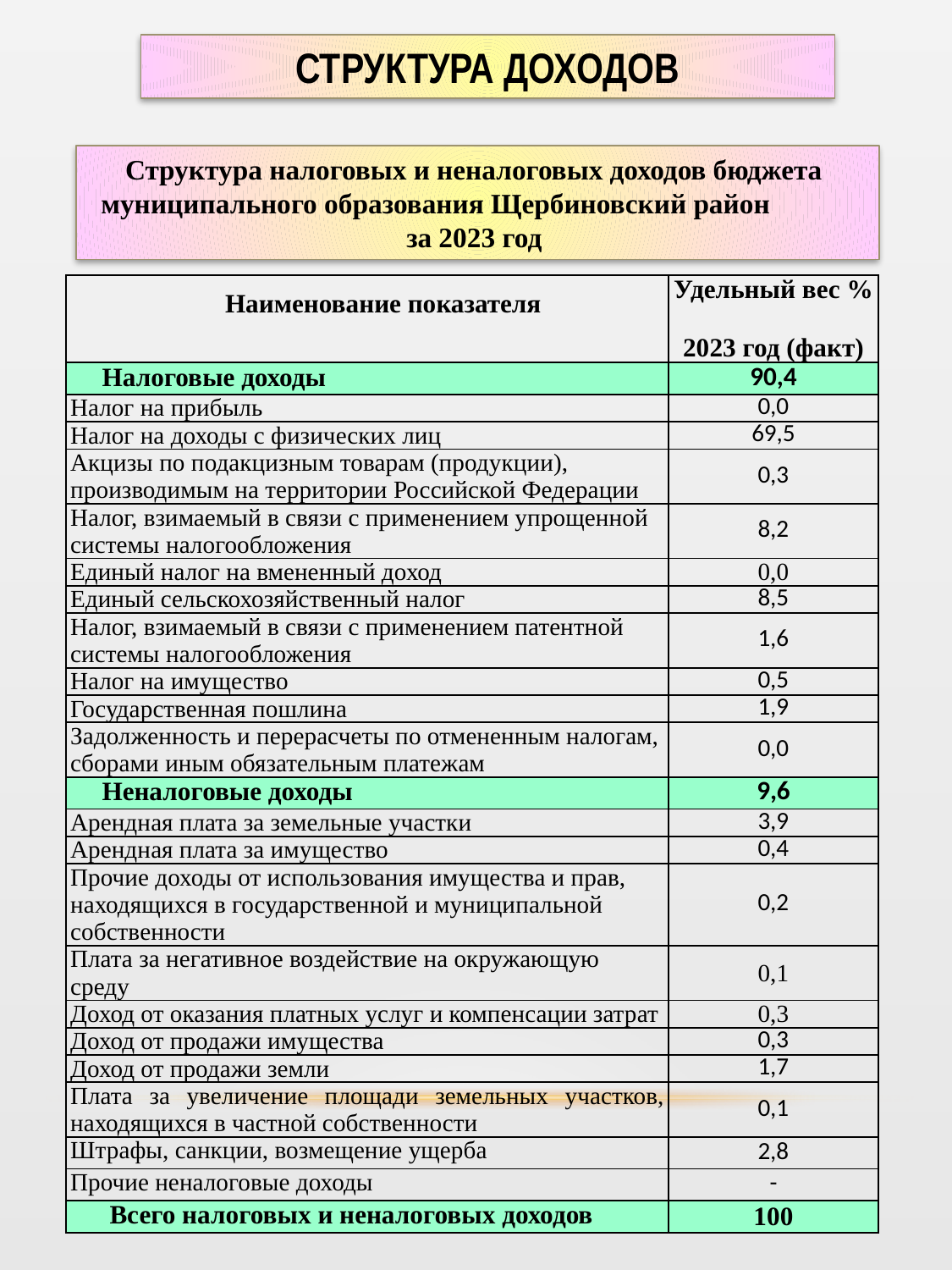

СТРУКТУРА ДОХОДОВ
Структура налоговых и неналоговых доходов бюджета
муниципального образования Щербиновский район             за 2023 год
| Наименование показателя | Удельный вес % 2023 год (факт) |
| --- | --- |
| Налоговые доходы | 90,4 |
| Налог на прибыль | 0,0 |
| Налог на доходы с физических лиц | 69,5 |
| Акцизы по подакцизным товарам (продукции), производимым на территории Российской Федерации | 0,3 |
| Налог, взимаемый в связи с применением упрощенной системы налогообложения | 8,2 |
| Единый налог на вмененный доход | 0,0 |
| Единый сельскохозяйственный налог | 8,5 |
| Налог, взимаемый в связи с применением патентной системы налогообложения | 1,6 |
| Налог на имущество | 0,5 |
| Государственная пошлина | 1,9 |
| Задолженность и перерасчеты по отмененным налогам, сборами иным обязательным платежам | 0,0 |
| Неналоговые доходы | 9,6 |
| Арендная плата за земельные участки | 3,9 |
| Арендная плата за имущество | 0,4 |
| Прочие доходы от использования имущества и прав, находящихся в государственной и муниципальной собственности | 0,2 |
| Плата за негативное воздействие на окружающую среду | 0,1 |
| Доход от оказания платных услуг и компенсации затрат | 0,3 |
| Доход от продажи имущества | 0,3 |
| Доход от продажи земли | 1,7 |
| Плата за увеличение площади земельных участков, находящихся в частной собственности | 0,1 |
| Штрафы, санкции, возмещение ущерба | 2,8 |
| Прочие неналоговые доходы | - |
| Всего налоговых и неналоговых доходов | 100 |